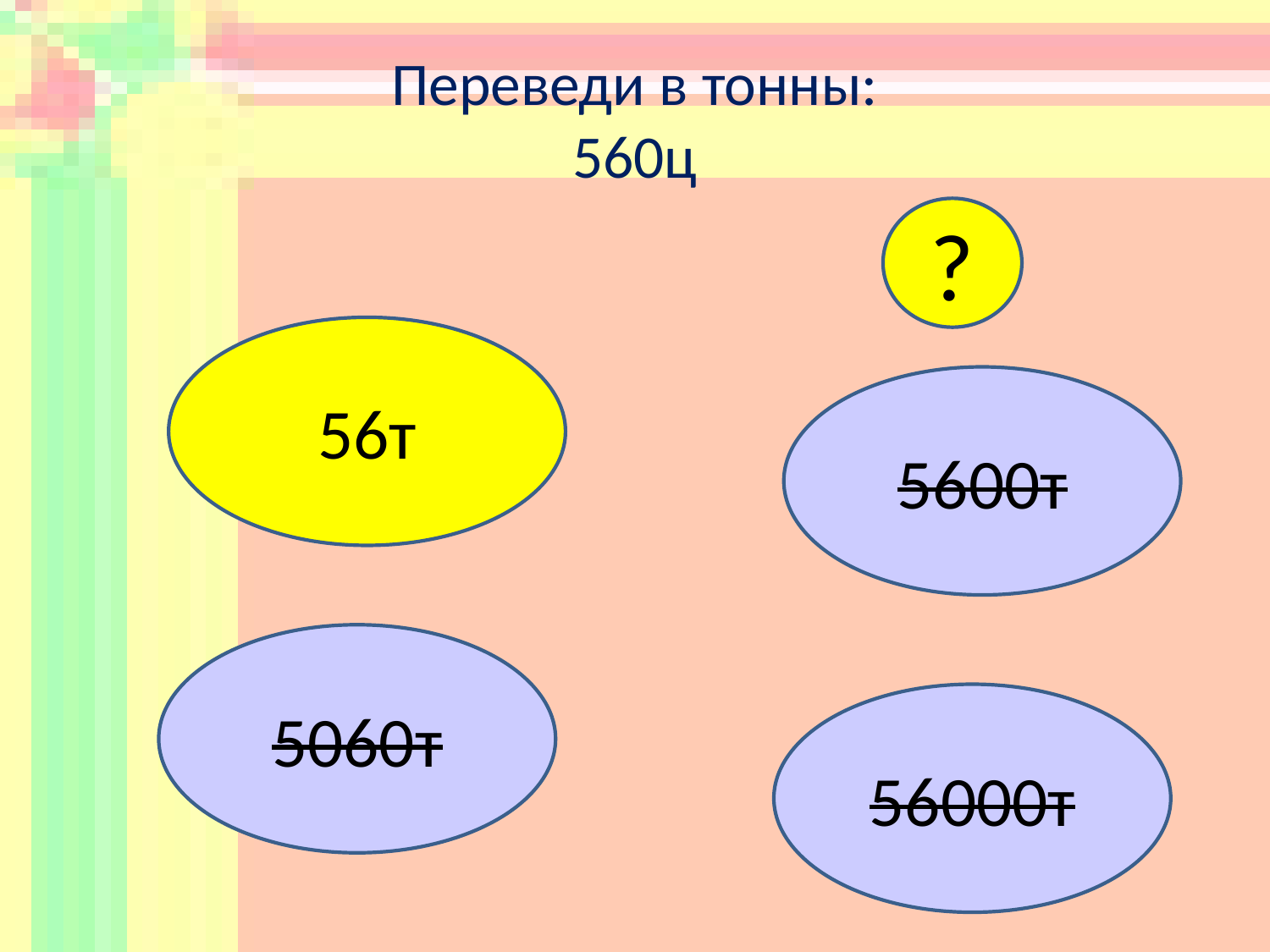

# Переведи в тонны: 560ц
?
56т
5600т
5060т
56000т